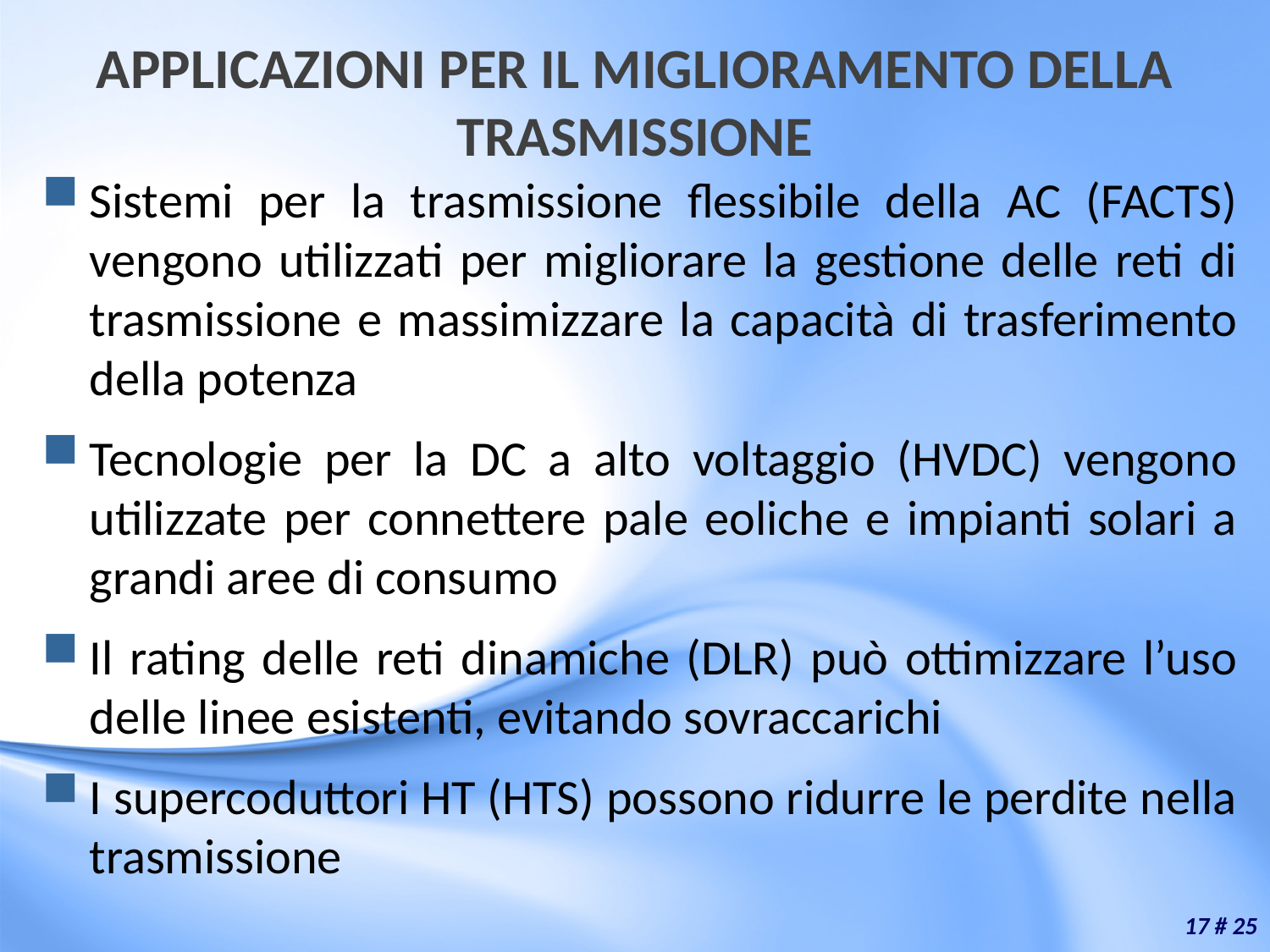

# APPLICAZIONI PER IL MIGLIORAMENTO DELLA TRASMISSIONE
Sistemi per la trasmissione flessibile della AC (FACTS) vengono utilizzati per migliorare la gestione delle reti di trasmissione e massimizzare la capacità di trasferimento della potenza
Tecnologie per la DC a alto voltaggio (HVDC) vengono utilizzate per connettere pale eoliche e impianti solari a grandi aree di consumo
Il rating delle reti dinamiche (DLR) può ottimizzare l’uso delle linee esistenti, evitando sovraccarichi
I supercoduttori HT (HTS) possono ridurre le perdite nella trasmissione
17 # 25